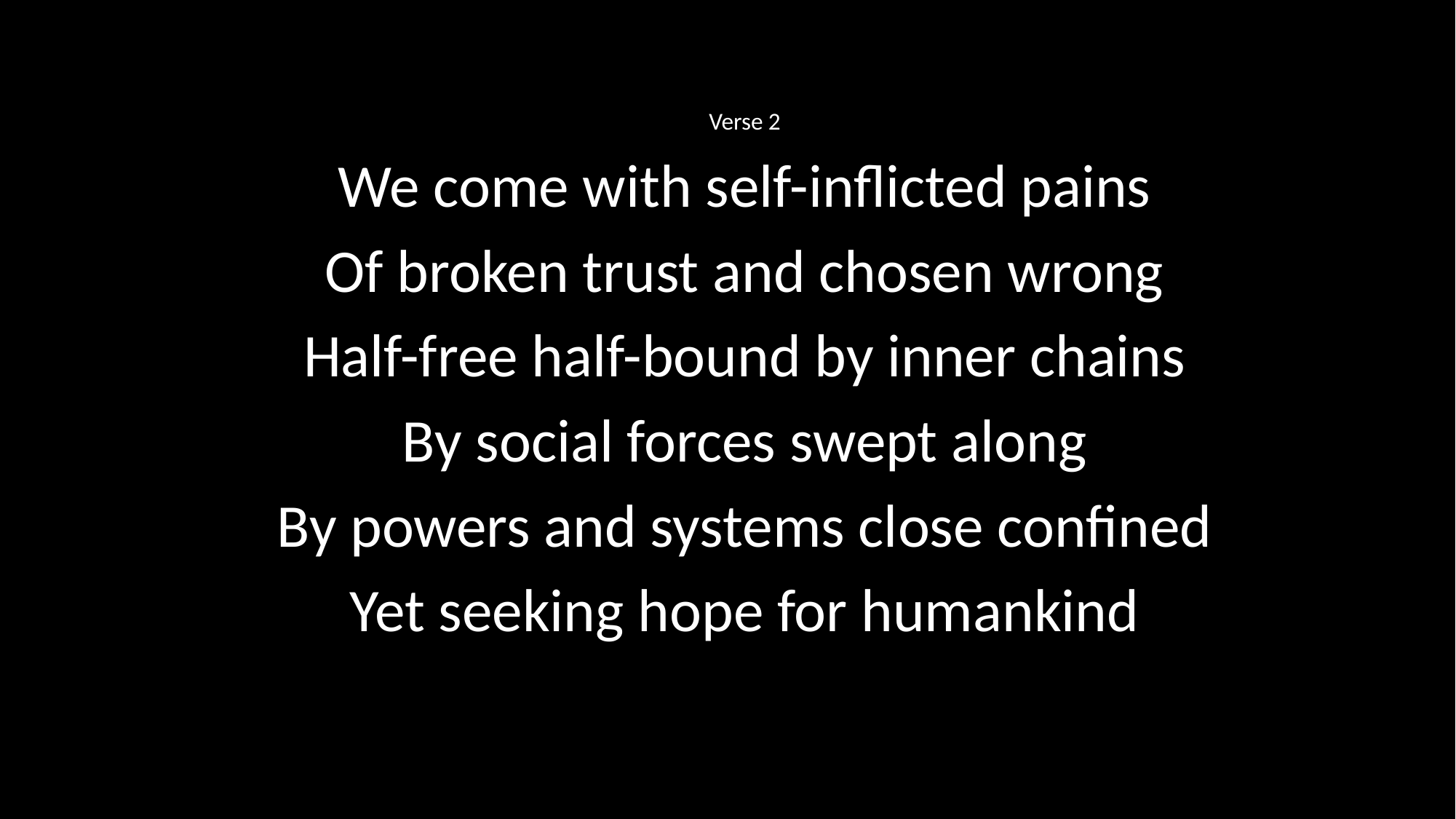

Verse 2
We come with self-inflicted pains
Of broken trust and chosen wrong
Half-free half-bound by inner chains
By social forces swept along
By powers and systems close confined
Yet seeking hope for humankind